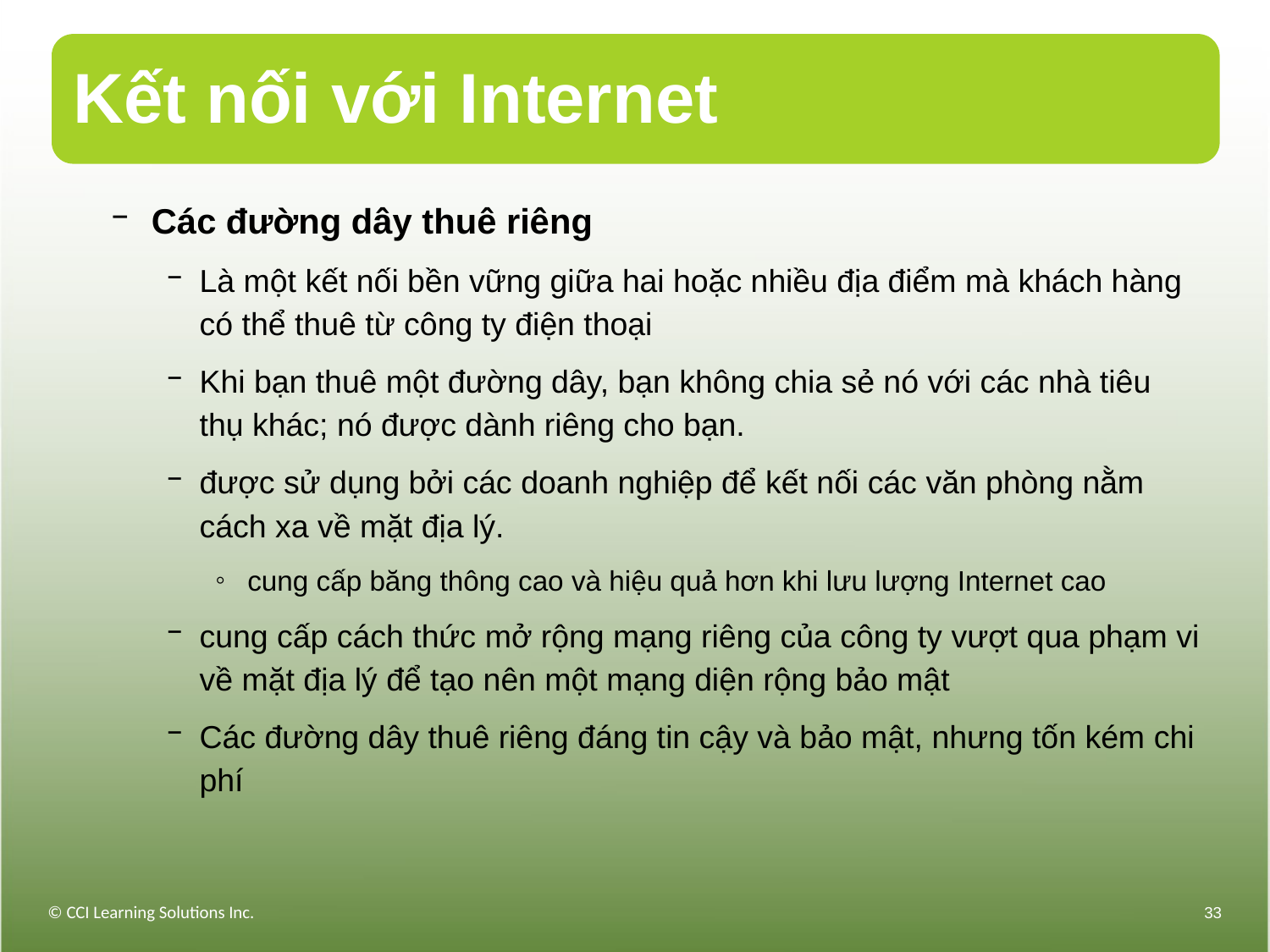

# Kết nối với Internet
Các đường dây thuê riêng
Là một kết nối bền vững giữa hai hoặc nhiều địa điểm mà khách hàng có thể thuê từ công ty điện thoại
Khi bạn thuê một đường dây, bạn không chia sẻ nó với các nhà tiêu thụ khác; nó được dành riêng cho bạn.
được sử dụng bởi các doanh nghiệp để kết nối các văn phòng nằm cách xa về mặt địa lý.
cung cấp băng thông cao và hiệu quả hơn khi lưu lượng Internet cao
cung cấp cách thức mở rộng mạng riêng của công ty vượt qua phạm vi về mặt địa lý để tạo nên một mạng diện rộng bảo mật
Các đường dây thuê riêng đáng tin cậy và bảo mật, nhưng tốn kém chi phí
© CCI Learning Solutions Inc.
33